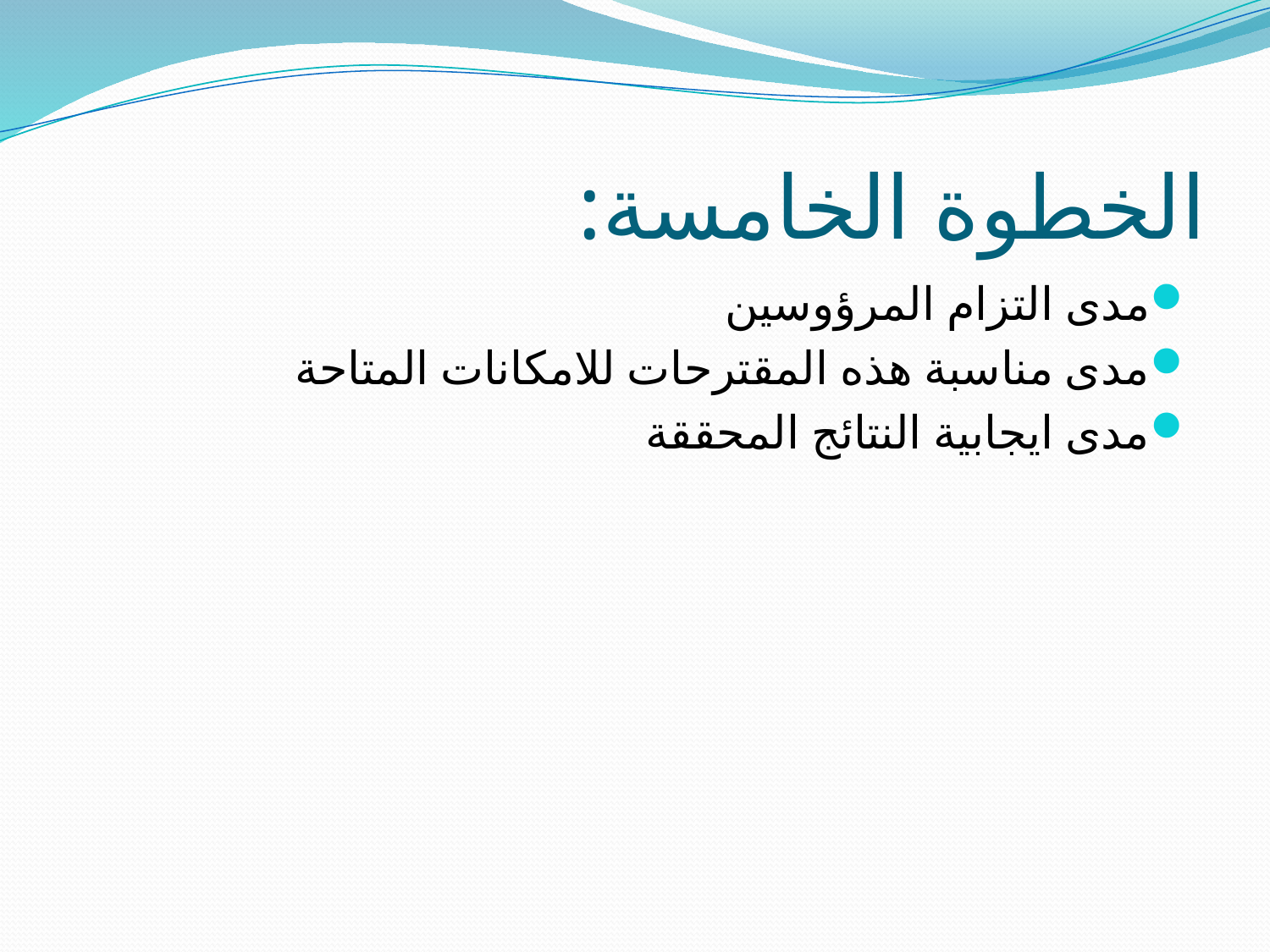

# الخطوة الخامسة:
مدى التزام المرؤوسين
مدى مناسبة هذه المقترحات للامكانات المتاحة
مدى ايجابية النتائج المحققة